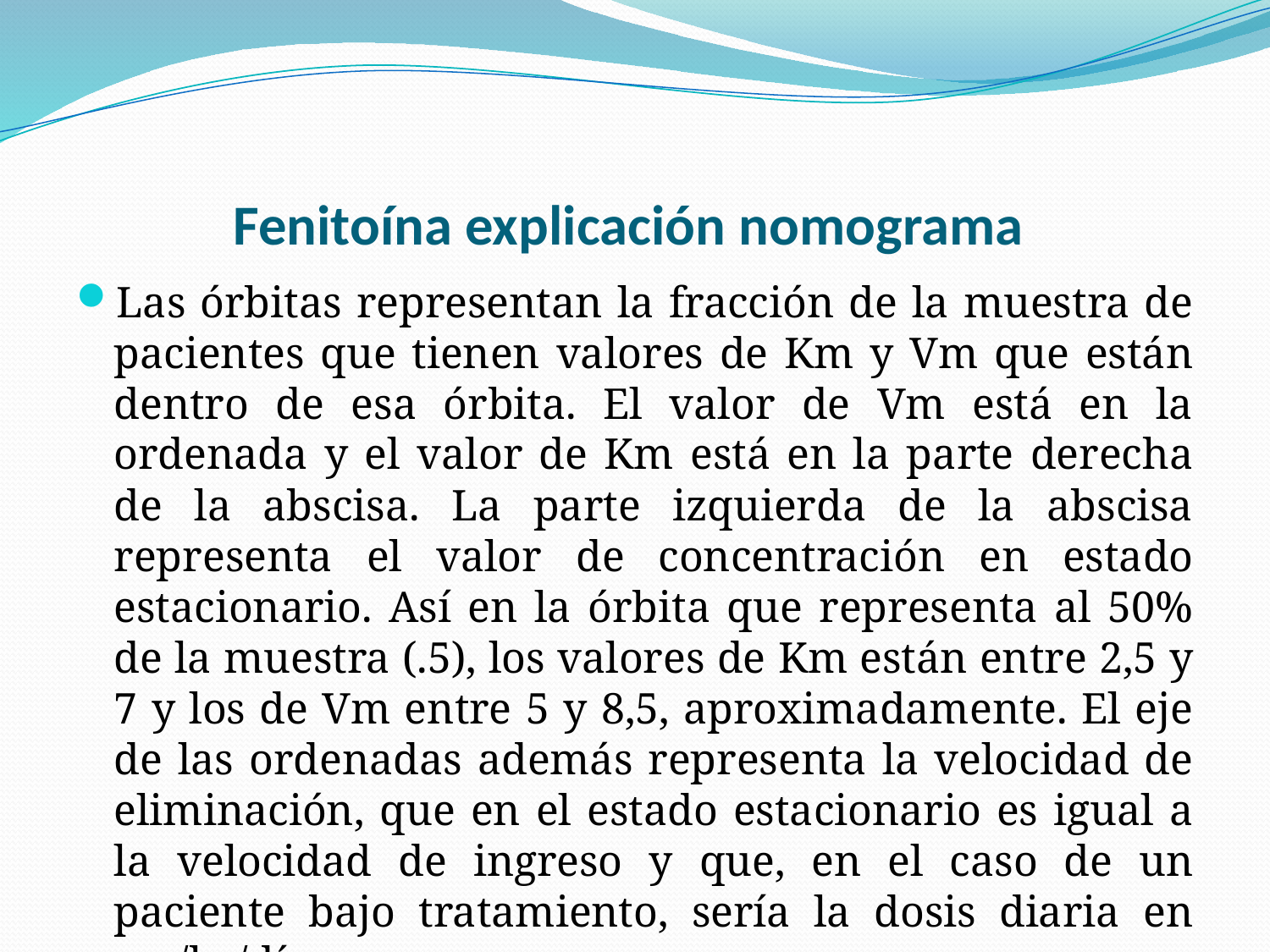

# Fenitoína explicación nomograma
Las órbitas representan la fracción de la muestra de pacientes que tienen valores de Km y Vm que están dentro de esa órbita. El valor de Vm está en la ordenada y el valor de Km está en la parte derecha de la abscisa. La parte izquierda de la abscisa representa el valor de concentración en estado estacionario. Así en la órbita que representa al 50% de la muestra (.5), los valores de Km están entre 2,5 y 7 y los de Vm entre 5 y 8,5, aproximadamente. El eje de las ordenadas además representa la velocidad de eliminación, que en el estado estacionario es igual a la velocidad de ingreso y que, en el caso de un paciente bajo tratamiento, sería la dosis diaria en mg/kg/día.